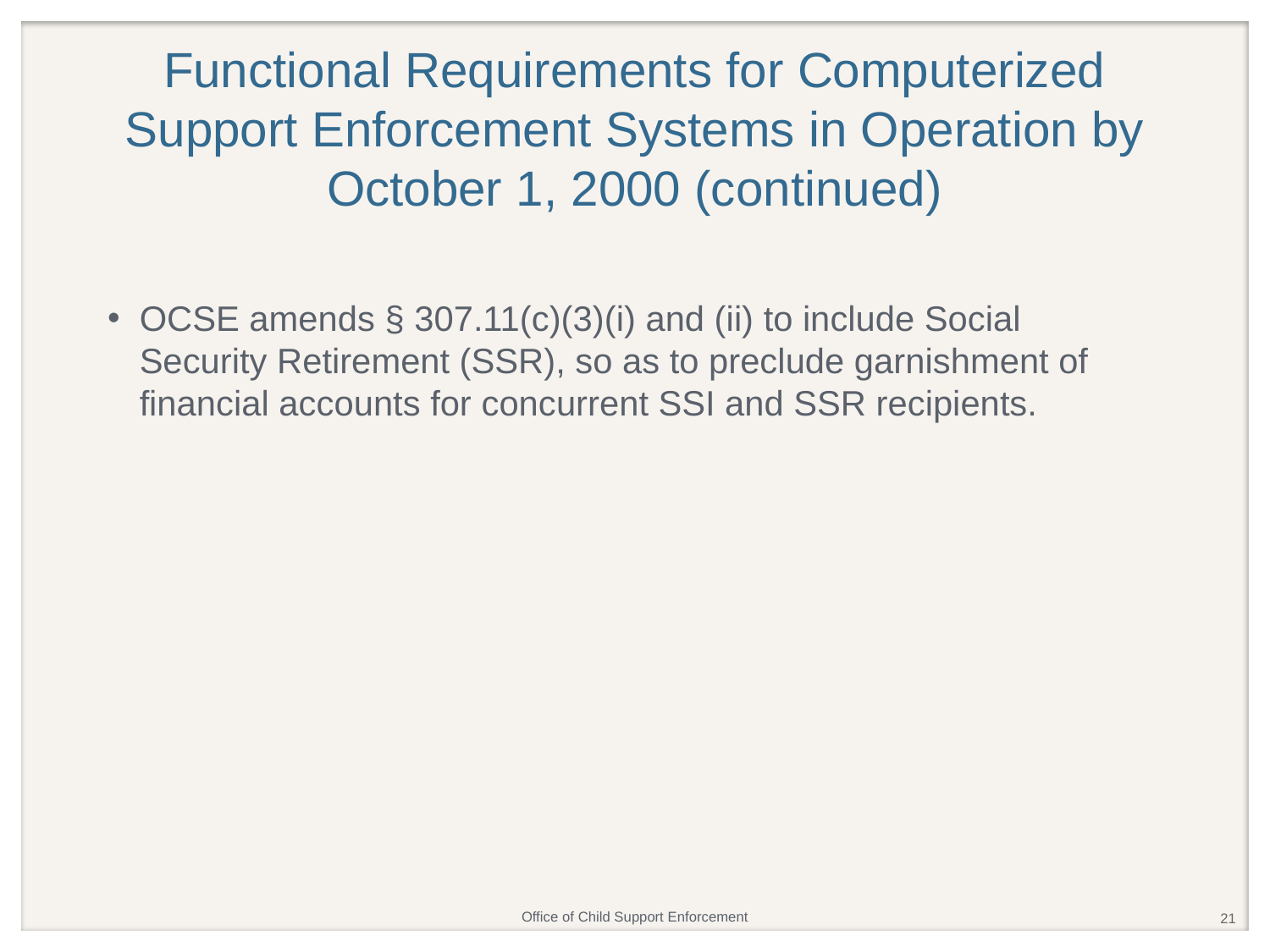

# Functional Requirements for Computerized Support Enforcement Systems in Operation by October 1, 2000 (continued)
OCSE amends § 307.11(c)(3)(i) and (ii) to include Social Security Retirement (SSR), so as to preclude garnishment of financial accounts for concurrent SSI and SSR recipients.

21